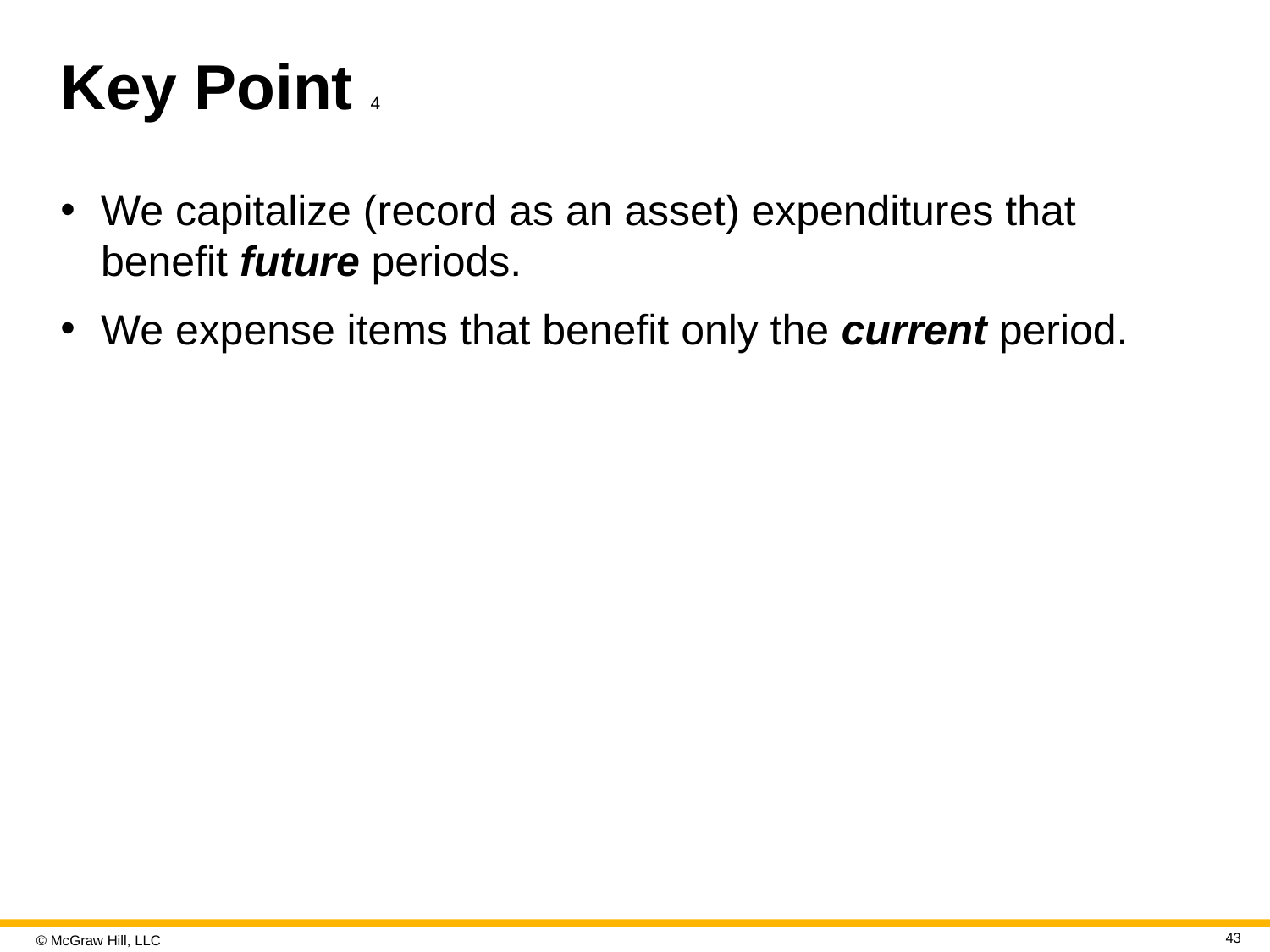

# Key Point 4
We capitalize (record as an asset) expenditures that benefit future periods.
We expense items that benefit only the current period.
43